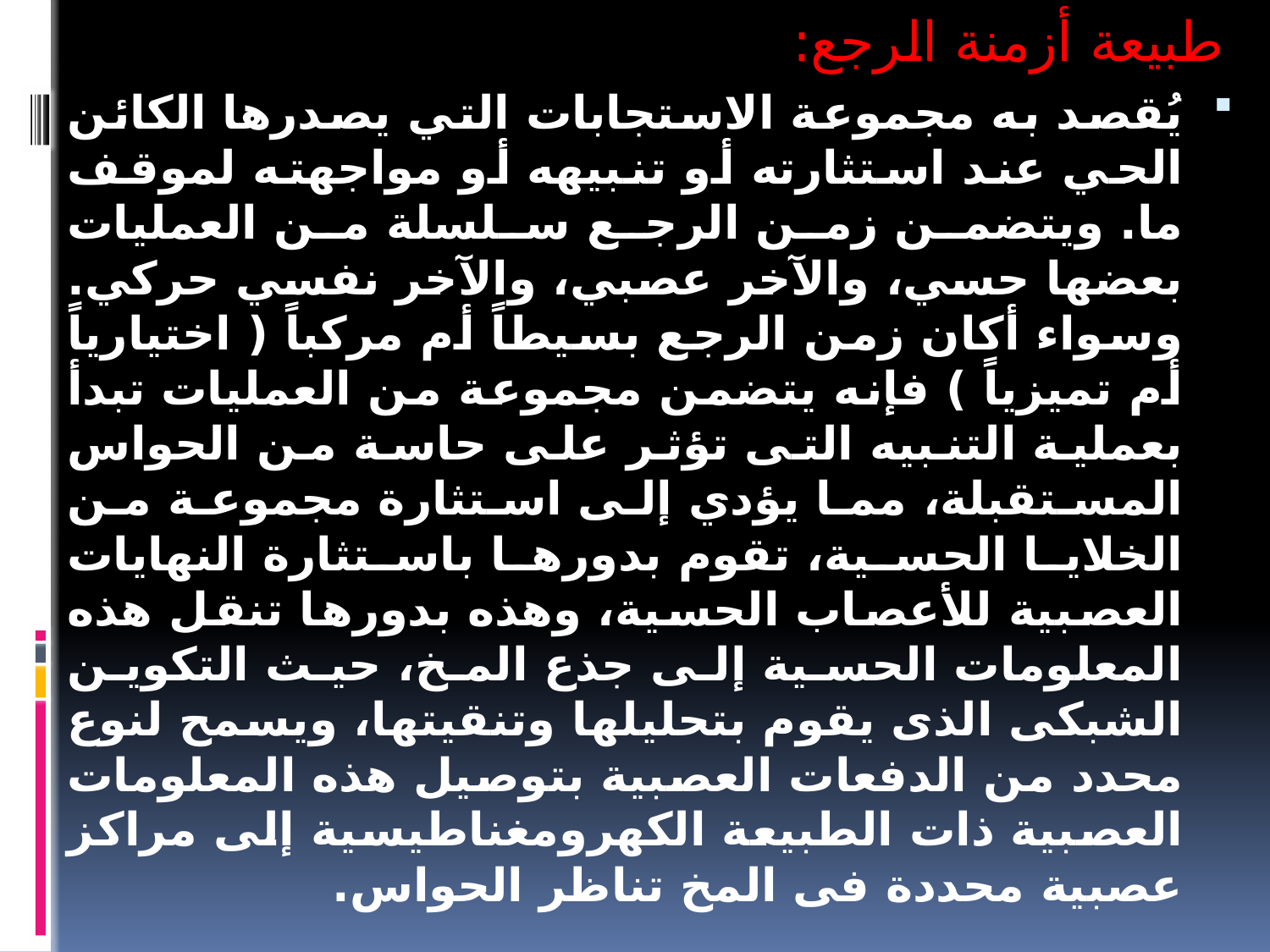

طبيعة أزمنة الرجع:
يُقصد به مجموعة الاستجابات التي يصدرها الكائن الحي عند استثارته أو تنبيهه أو مواجهته لموقف ما. ويتضمن زمن الرجع سلسلة من العمليات بعضها حسي، والآخر عصبي، والآخر نفسي حركي. وسواء أكان زمن الرجع بسيطاً أم مركباً ( اختيارياً أم تميزياً ) فإنه يتضمن مجموعة من العمليات تبدأ بعملية التنبيه التى تؤثر على حاسة من الحواس المستقبلة، مما يؤدي إلى استثارة مجموعة من الخلايا الحسية، تقوم بدورها باستثارة النهايات العصبية للأعصاب الحسية، وهذه بدورها تنقل هذه المعلومات الحسية إلى جذع المخ، حيث التكوين الشبكى الذى يقوم بتحليلها وتنقيتها، ويسمح لنوع محدد من الدفعات العصبية بتوصيل هذه المعلومات العصبية ذات الطبيعة الكهرومغناطيسية إلى مراكز عصبية محددة فى المخ تناظر الحواس.